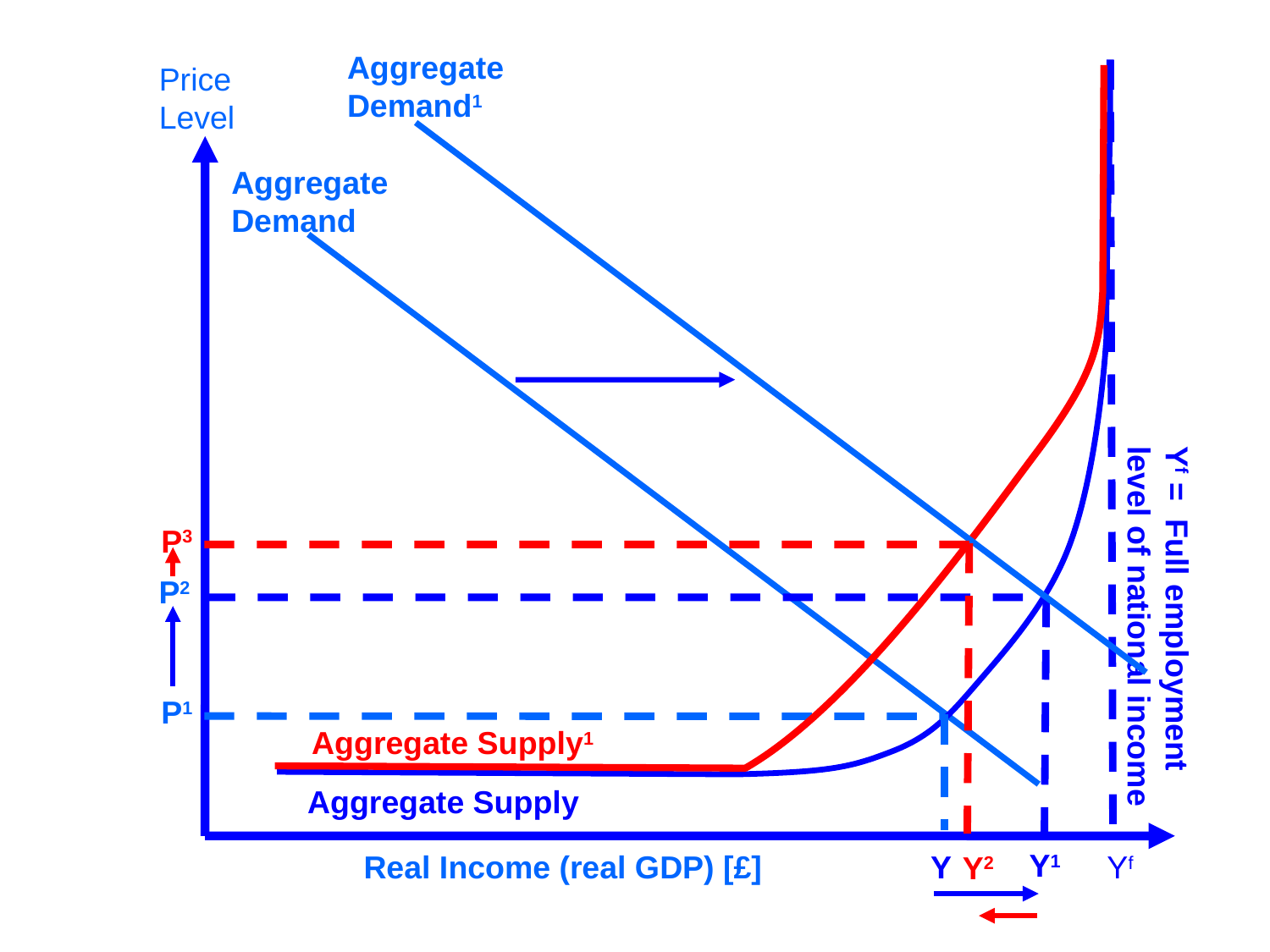

Aggregate Demand1
Price Level

Aggregate Demand

P3

P2
Yf =  Full employment level of national income

P1

Aggregate Supply1
Aggregate Supply

Y1
Real Income (real GDP) [£]
Yf
Y
Y2